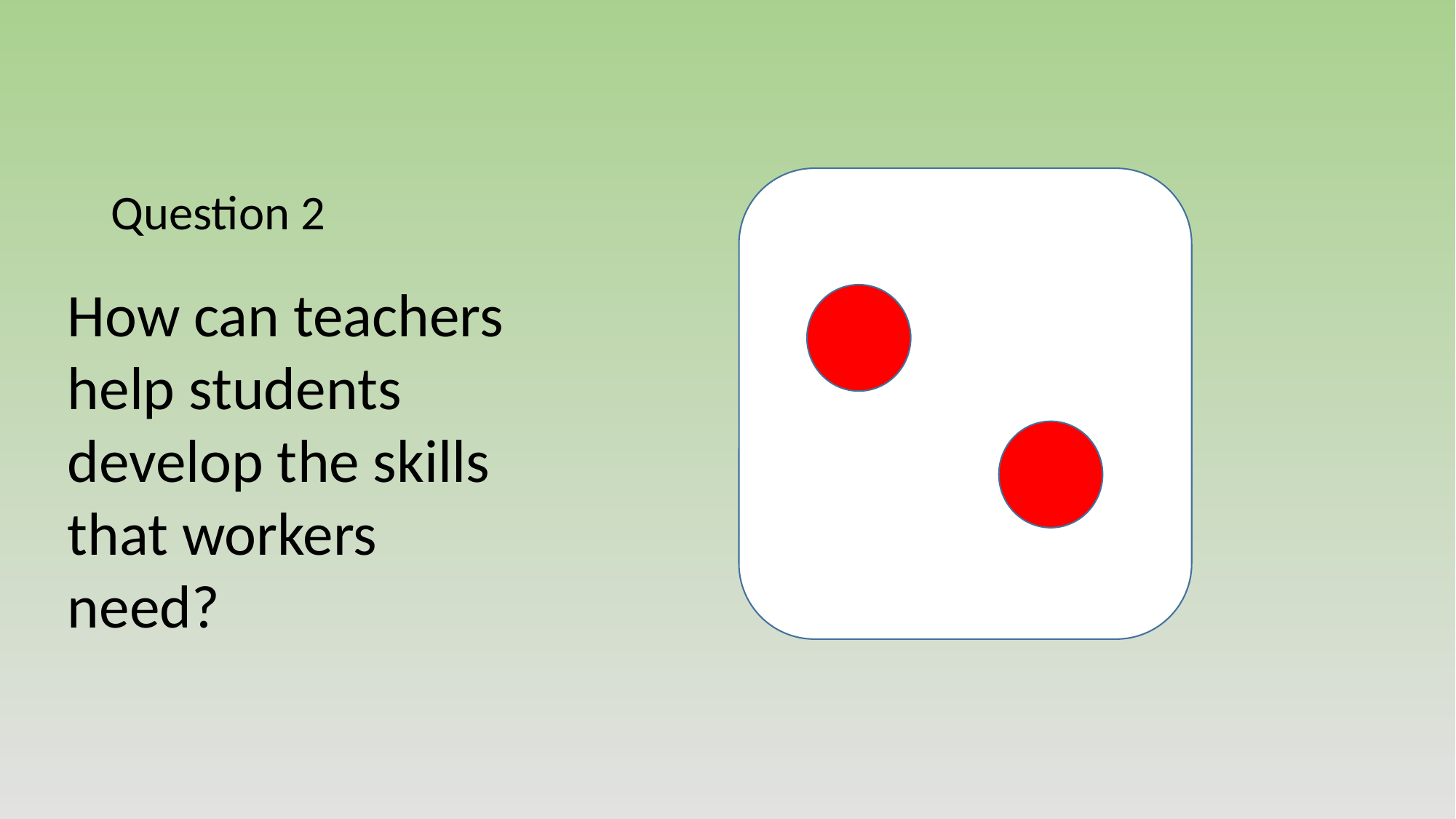

# Question 2

How can teachers help students develop the skills that workers need?